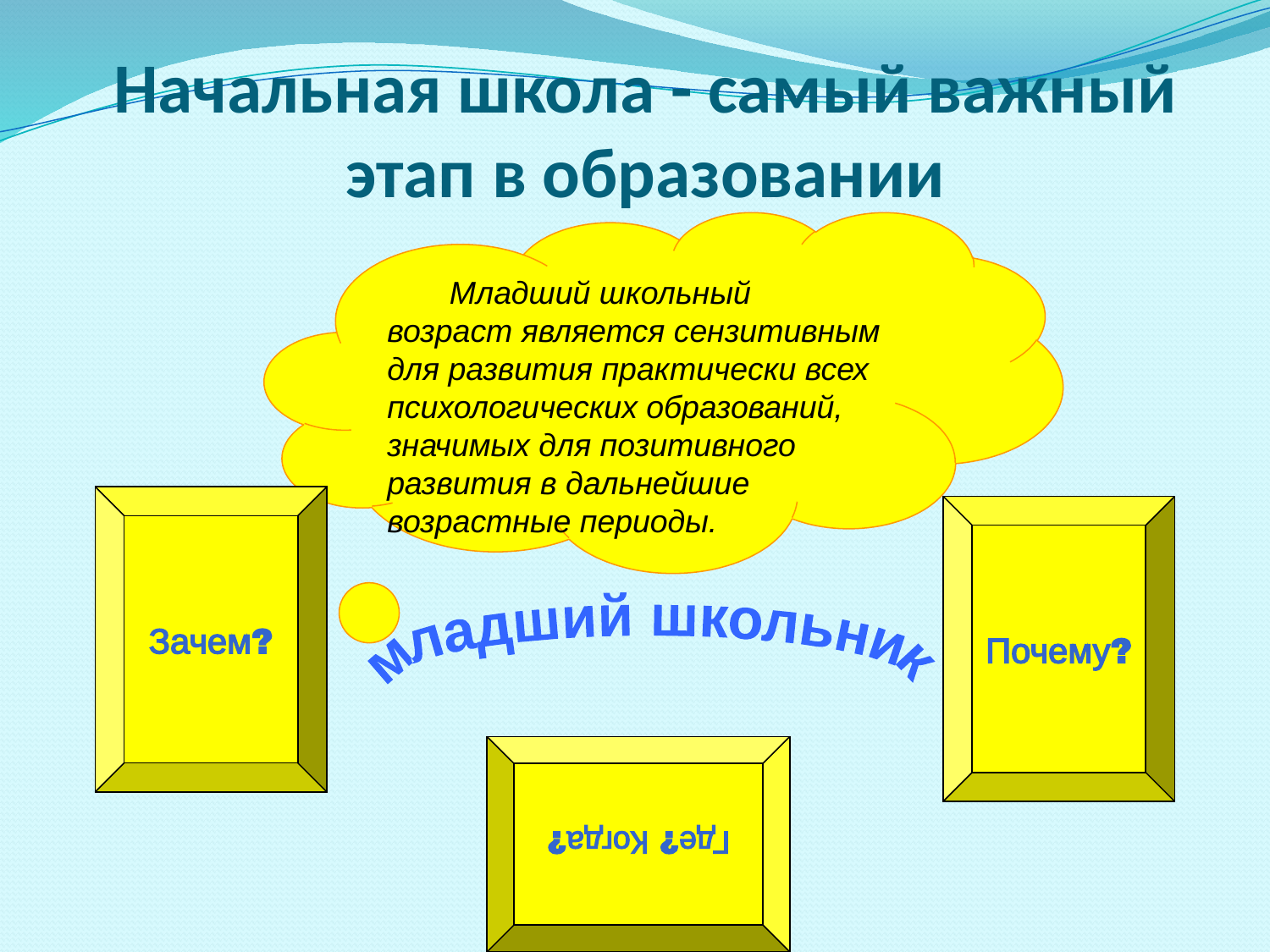

# Начальная школа - самый важный этап в образовании
Младший школьный возраст является сензитивным для развития практически всех психологических образований, значимых для позитивного развития в дальнейшие возрастные периоды.

Зачем?
Почему?
младший школьник
Где? Когда?